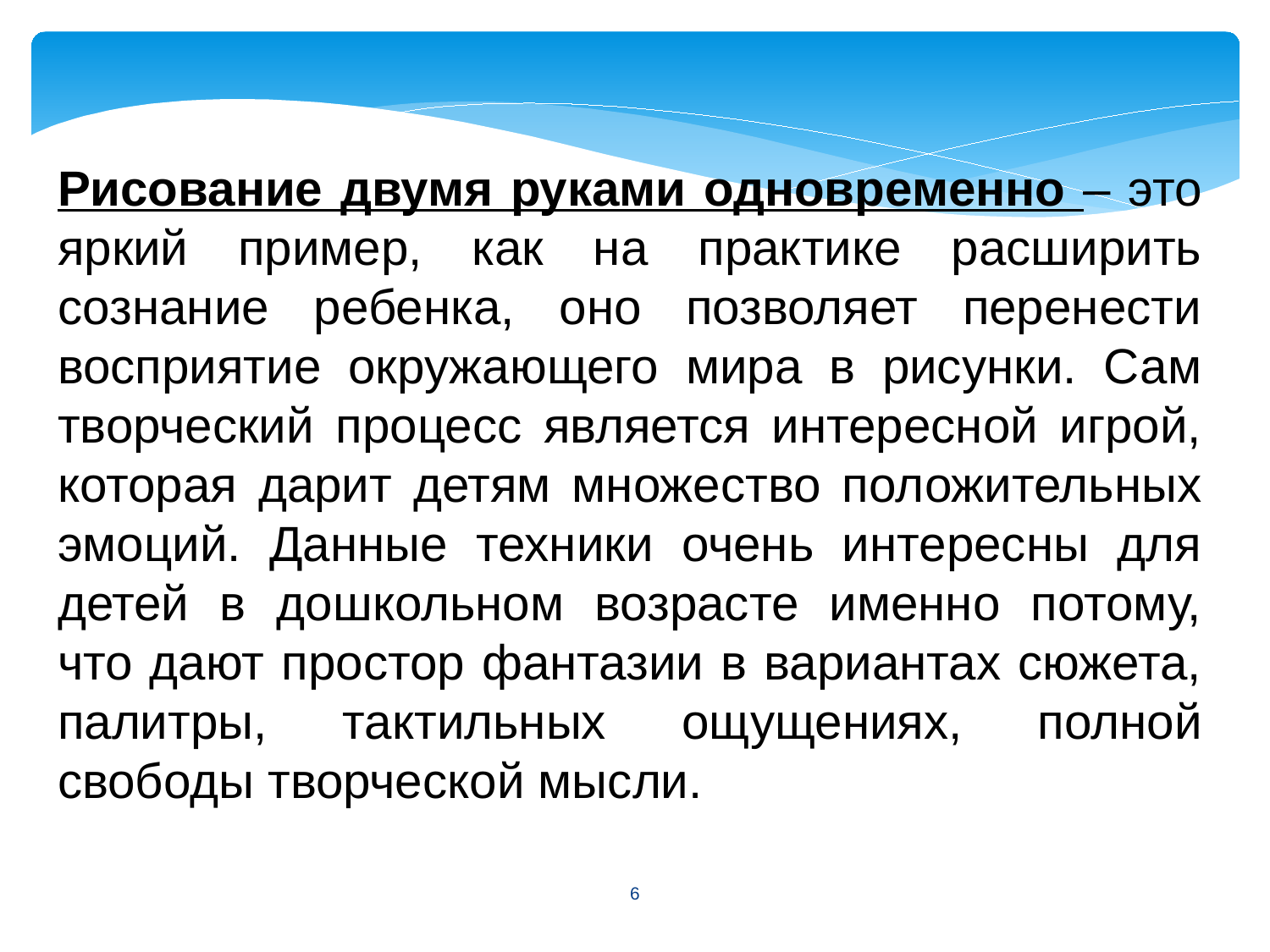

Рисование двумя руками одновременно – это яркий пример, как на практике расширить сознание ребенка, оно позволяет перенести восприятие окружающего мира в рисунки. Сам творческий процесс является интересной игрой, которая дарит детям множество положительных эмоций. Данные техники очень интересны для детей в дошкольном возрасте именно потому, что дают простор фантазии в вариантах сюжета, палитры, тактильных ощущениях, полной свободы творческой мысли.
6